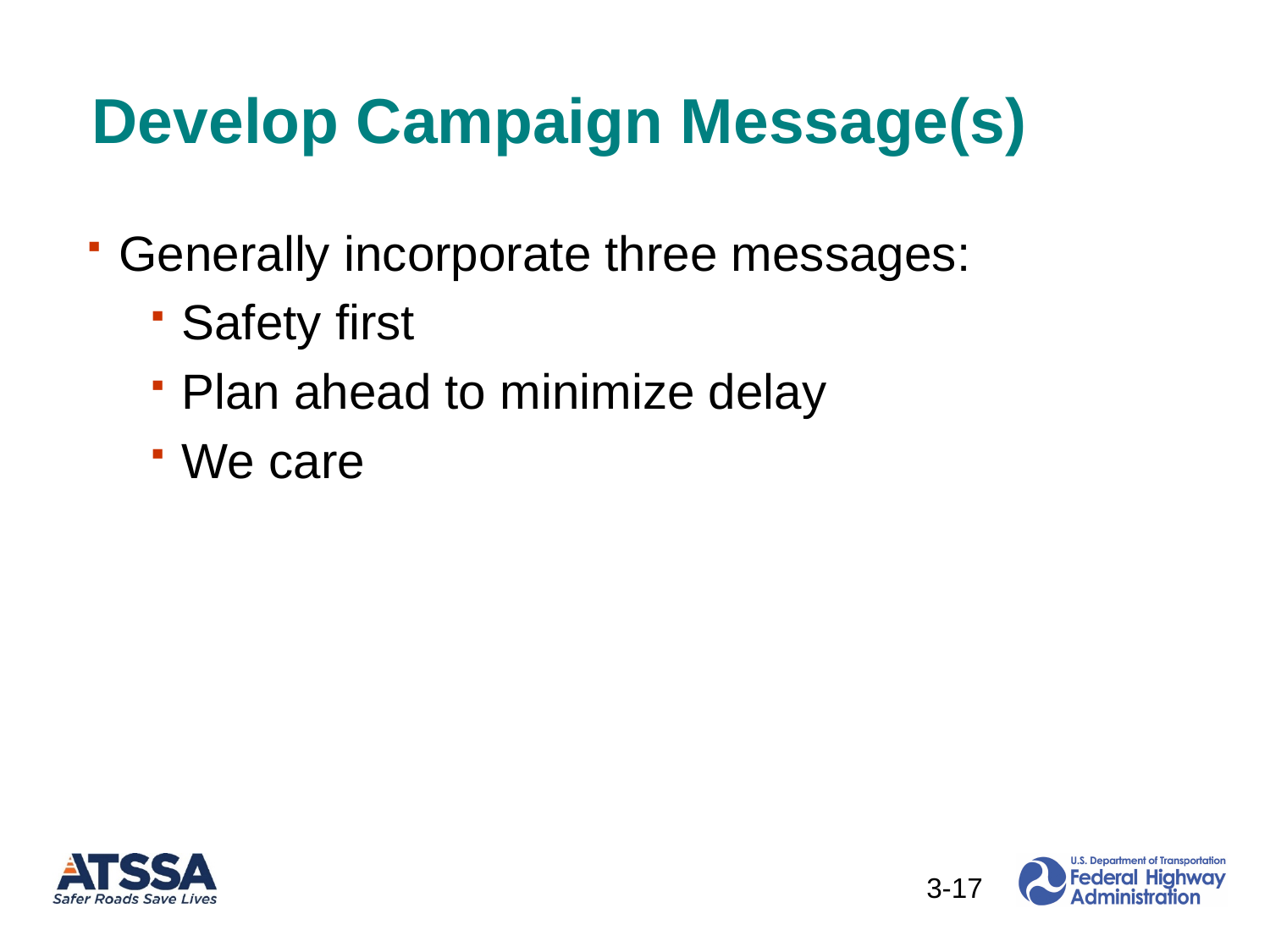

# Develop Campaign Message(s)
Generally incorporate three messages:
Safety first
Plan ahead to minimize delay
We care